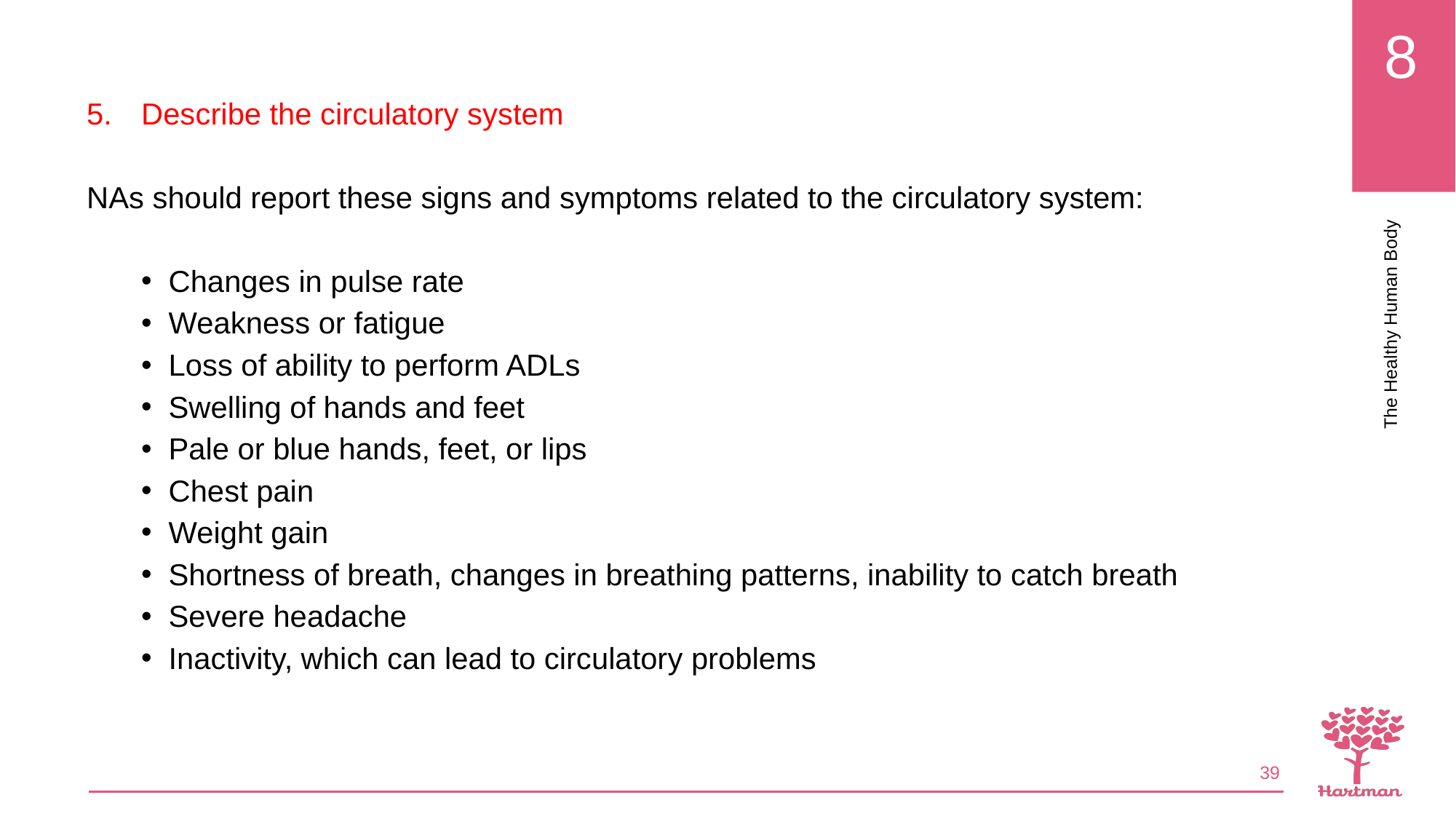

Describe the circulatory system

NAs should report these signs and symptoms related to the circulatory system:

Changes in pulse rate
Weakness or fatigue
Loss of ability to perform ADLs
Swelling of hands and feet
Pale or blue hands, feet, or lips
Chest pain
Weight gain
Shortness of breath, changes in breathing patterns, inability to catch breath
Severe headache
Inactivity, which can lead to circulatory problems

39